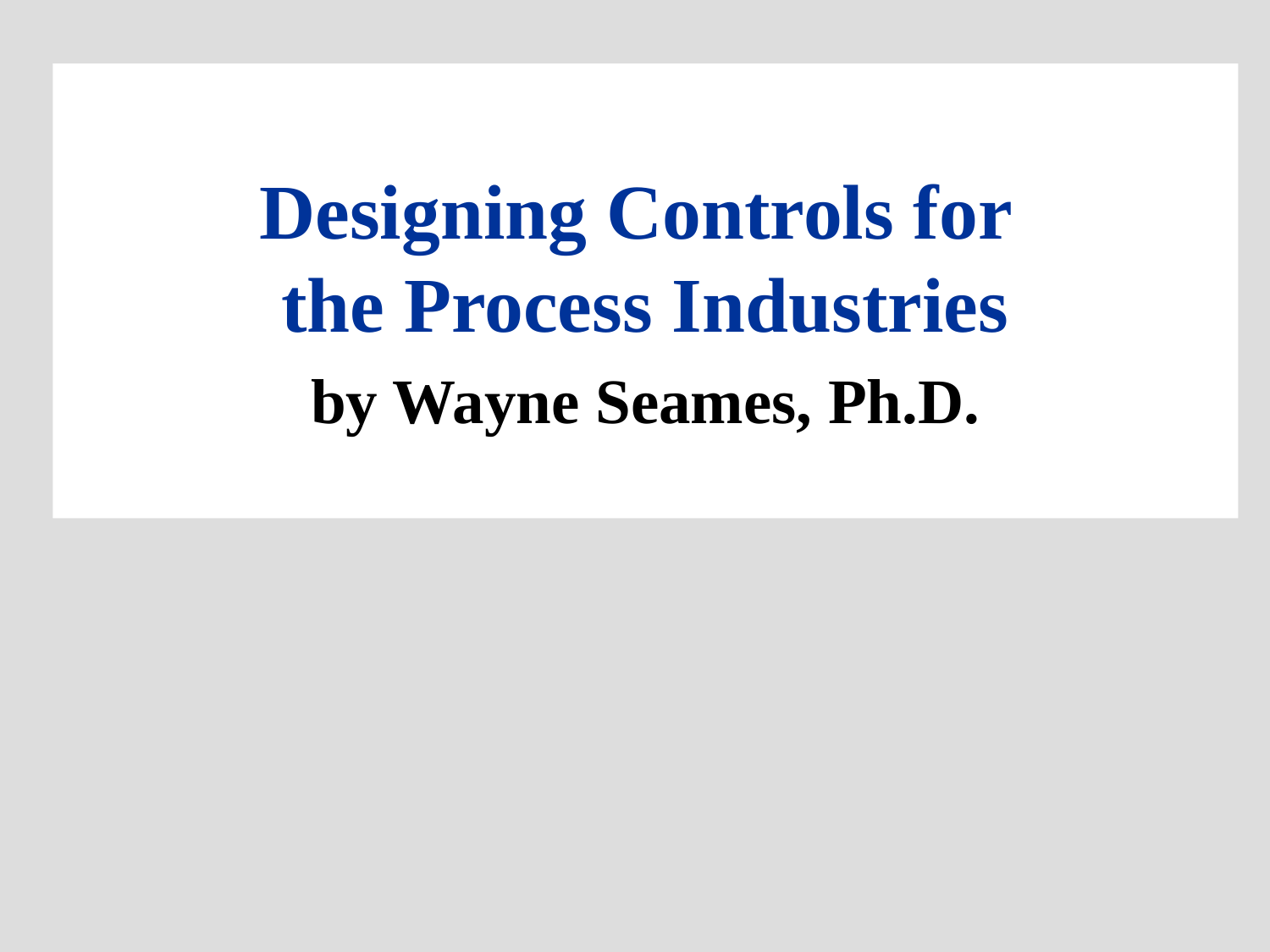

Designing Controls for
the Process Industries
by Wayne Seames, Ph.D.